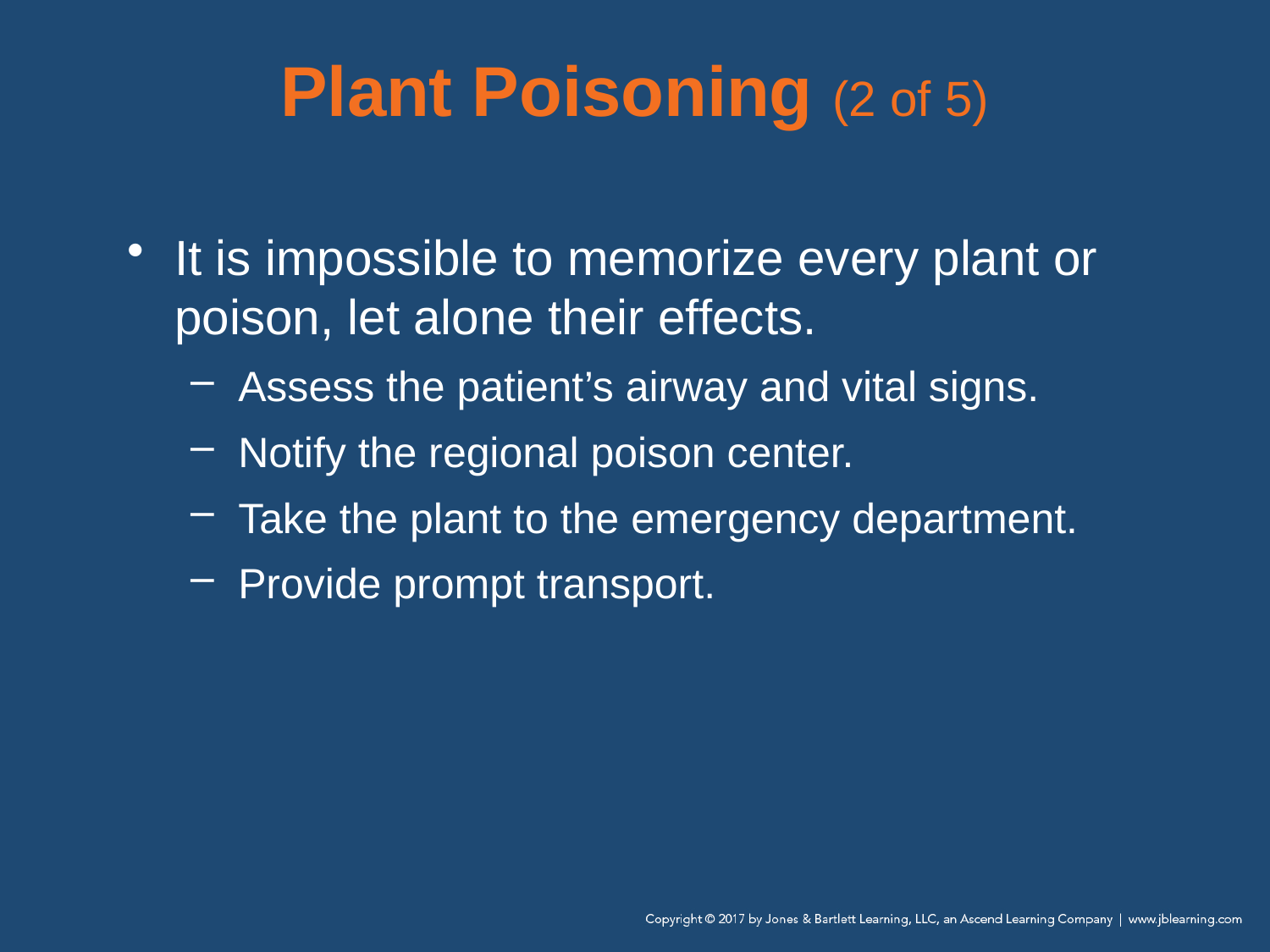

# Plant Poisoning (2 of 5)
It is impossible to memorize every plant or poison, let alone their effects.
Assess the patient’s airway and vital signs.
Notify the regional poison center.
Take the plant to the emergency department.
Provide prompt transport.